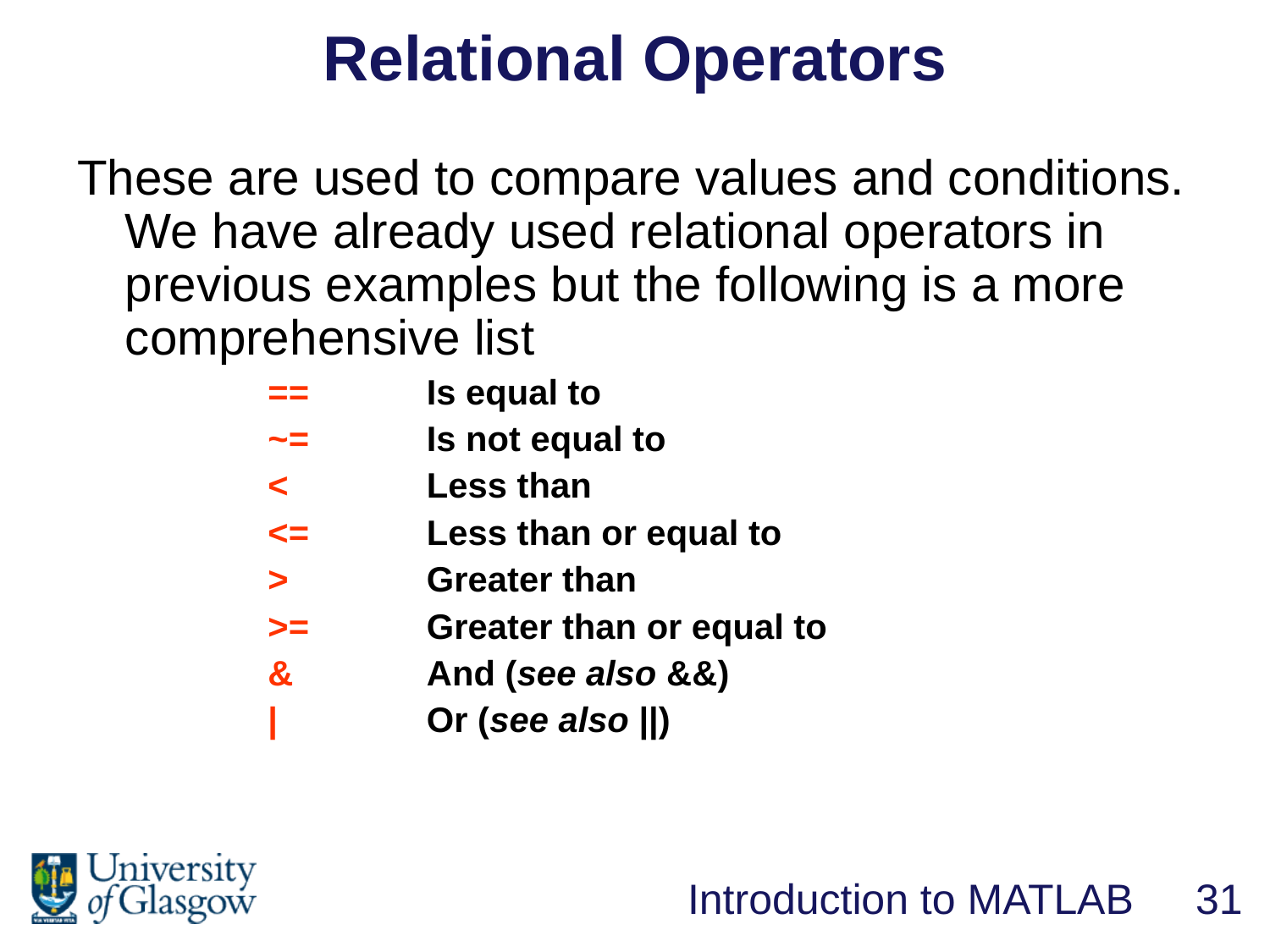

Relational Operators
These are used to compare values and conditions. We have already used relational operators in previous examples but the following is a more comprehensive list
==	Is equal to
~=	Is not equal to
< 		Less than
<= 	Less than or equal to
>		Greater than
>=	Greater than or equal to
&		And (see also &&)
|		Or (see also ||)